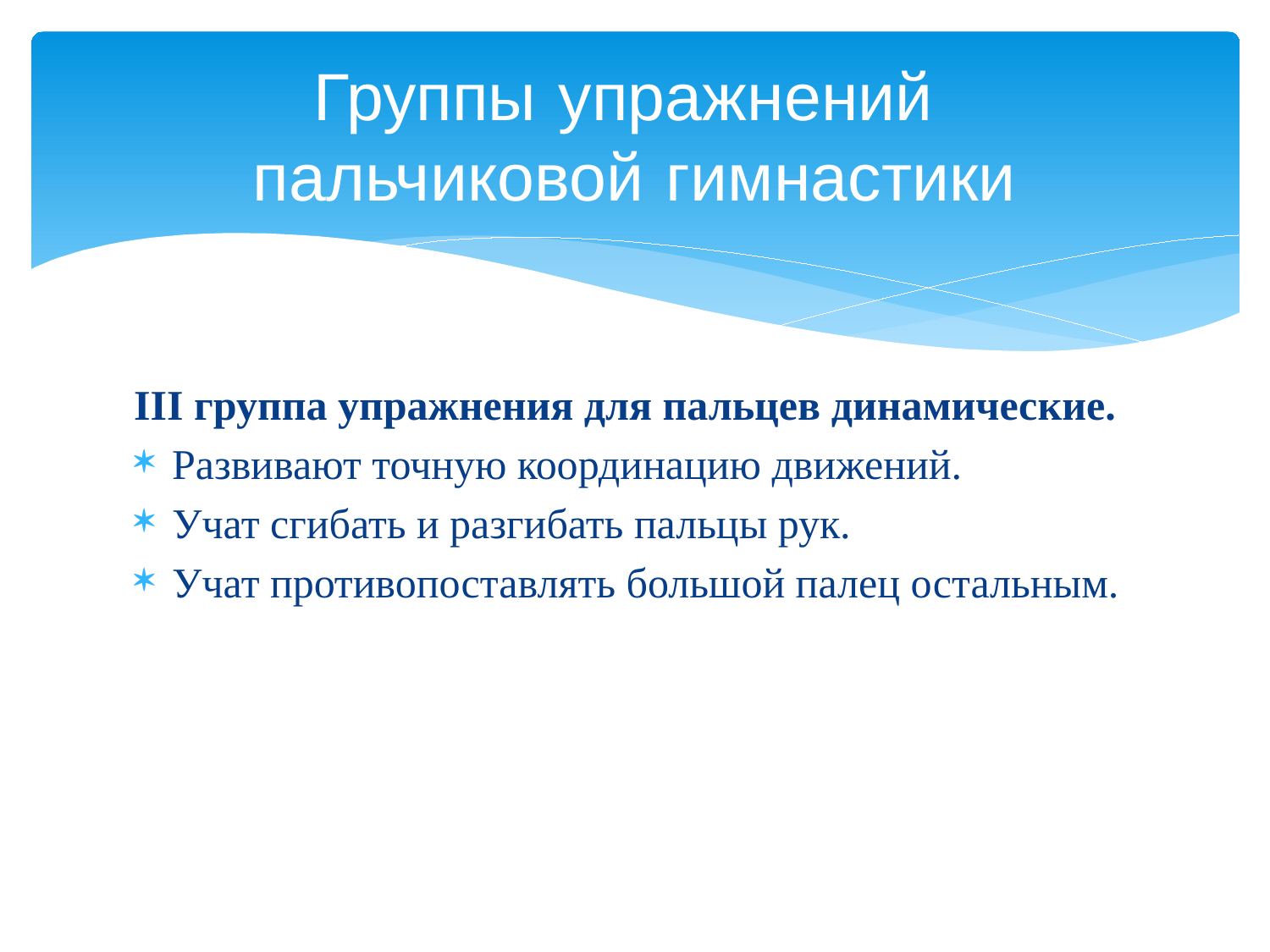

# Группы упражнений пальчиковой гимнастики
III группа упражнения для пальцев динамические.
Развивают точную координацию движений.
Учат сгибать и разгибать пальцы рук.
Учат противопоставлять большой палец остальным.